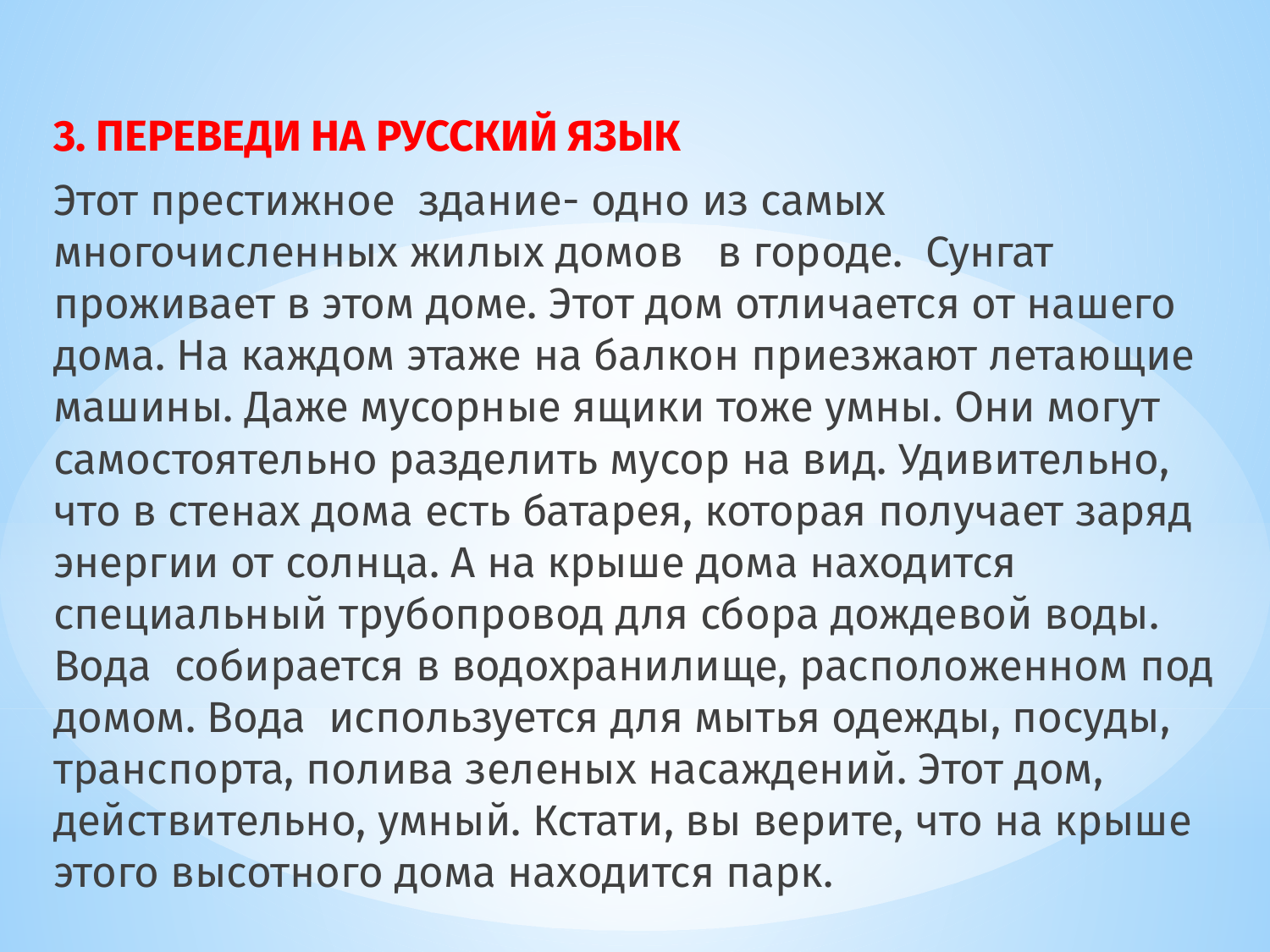

3. ПЕРЕВЕДИ НА РУССКИЙ ЯЗЫК
Этот престижное  здание- одно из самых многочисленных жилых домов   в городе.  Сунгат проживает в этом доме. Этот дом отличается от нашего дома. На каждом этаже на балкон приезжают летающие машины. Даже мусорные ящики тоже умны. Они могут самостоятельно разделить мусор на вид. Удивительно, что в стенах дома есть батарея, которая получает заряд энергии от солнца. А на крыше дома находится специальный трубопровод для сбора дождевой воды. Вода  собирается в водохранилище, расположенном под домом. Вода  используется для мытья одежды, посуды, транспорта, полива зеленых насаждений. Этот дом, действительно, умный. Кстати, вы верите, что на крыше этого высотного дома находится парк.